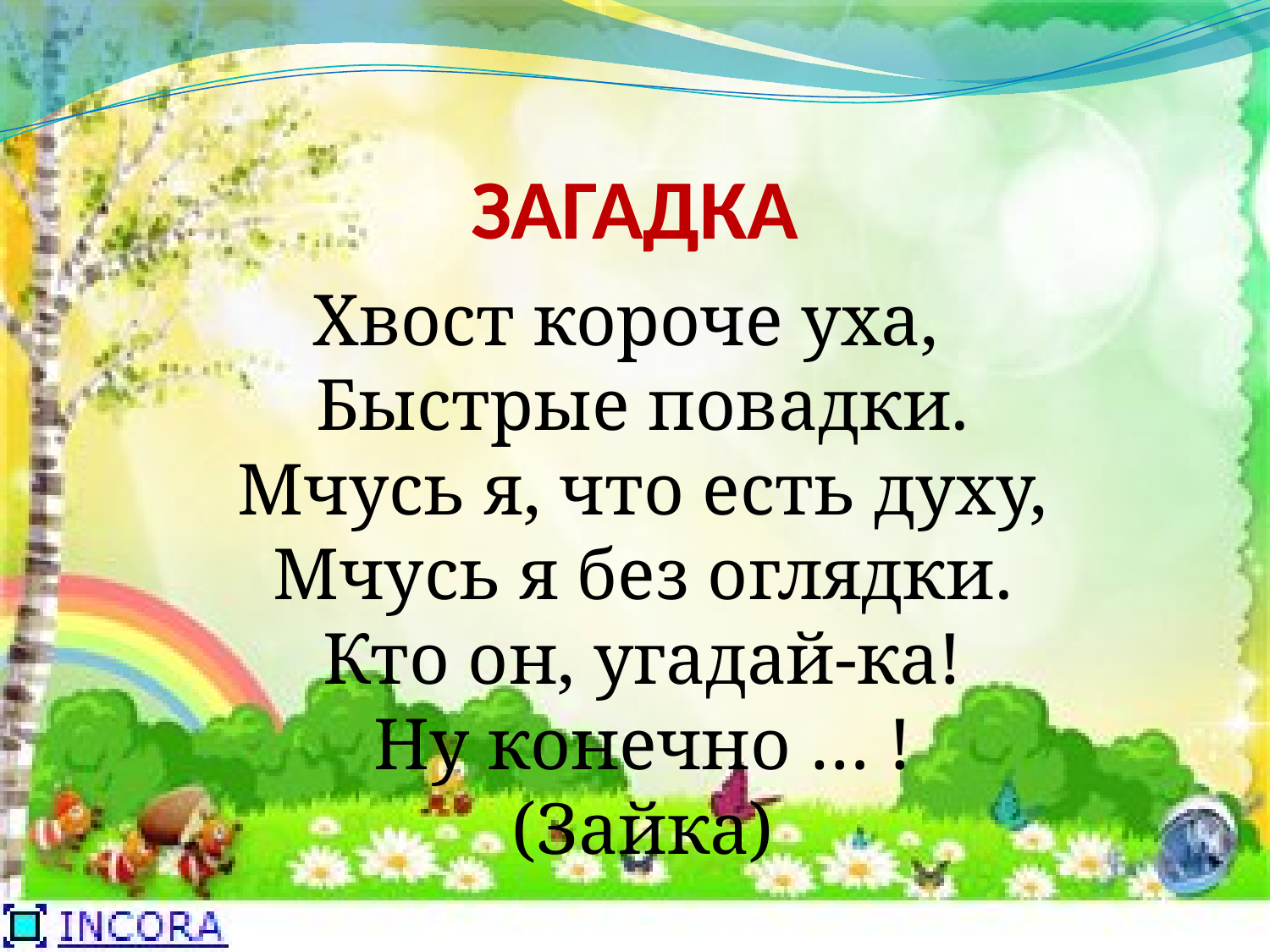

# ЗАГАДКА
Хвост короче уха, 
Быстрые повадки. 
Мчусь я, что есть духу, 
Мчусь я без оглядки. 
Кто он, угадай-ка! 
Ну конечно … ! 
(Зайка)